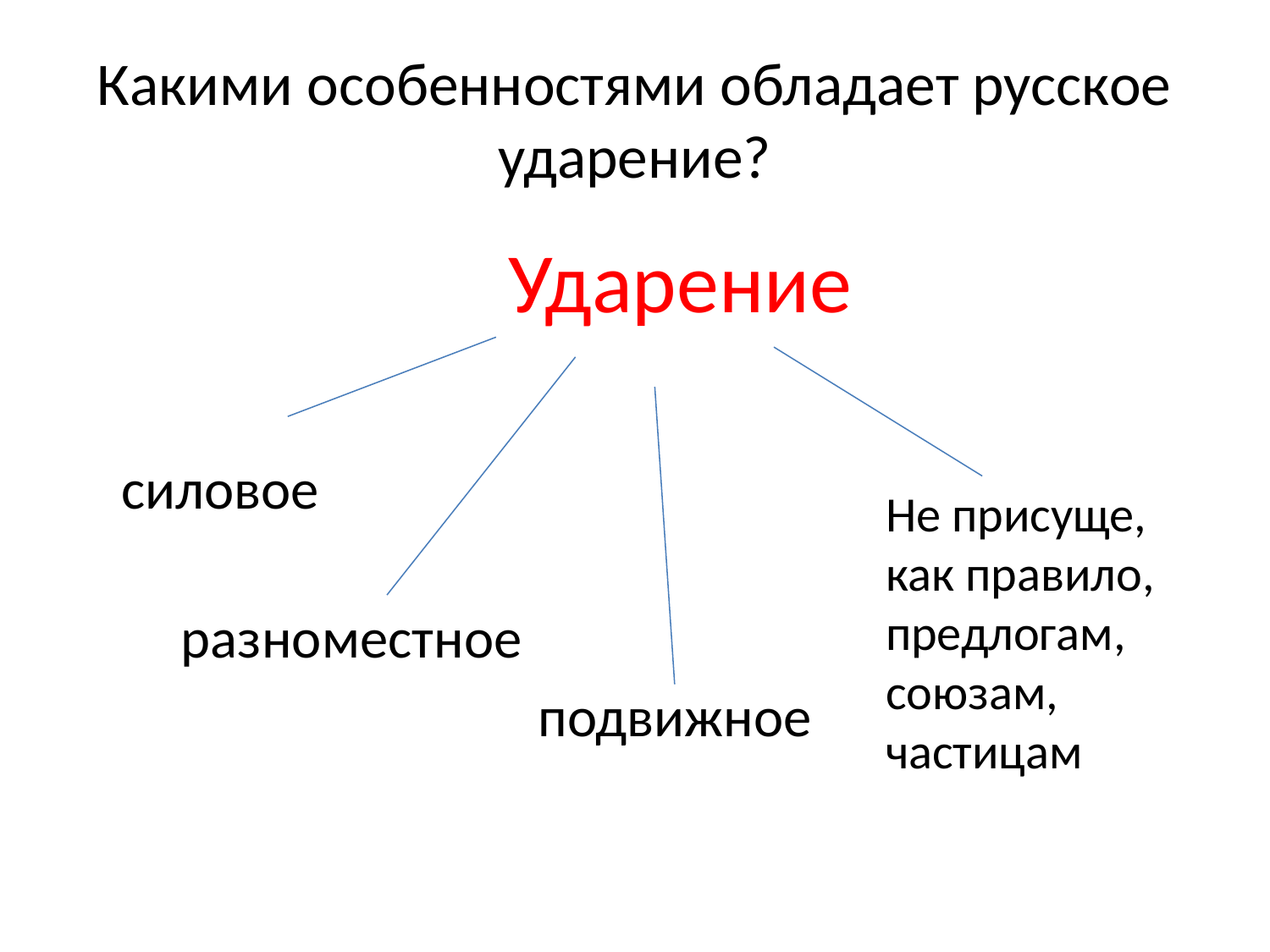

# Какими особенностями обладает русское ударение?
                                  Ударение
силовое
Не присуще, как правило, предлогам, союзам, частицам
разноместное
подвижное